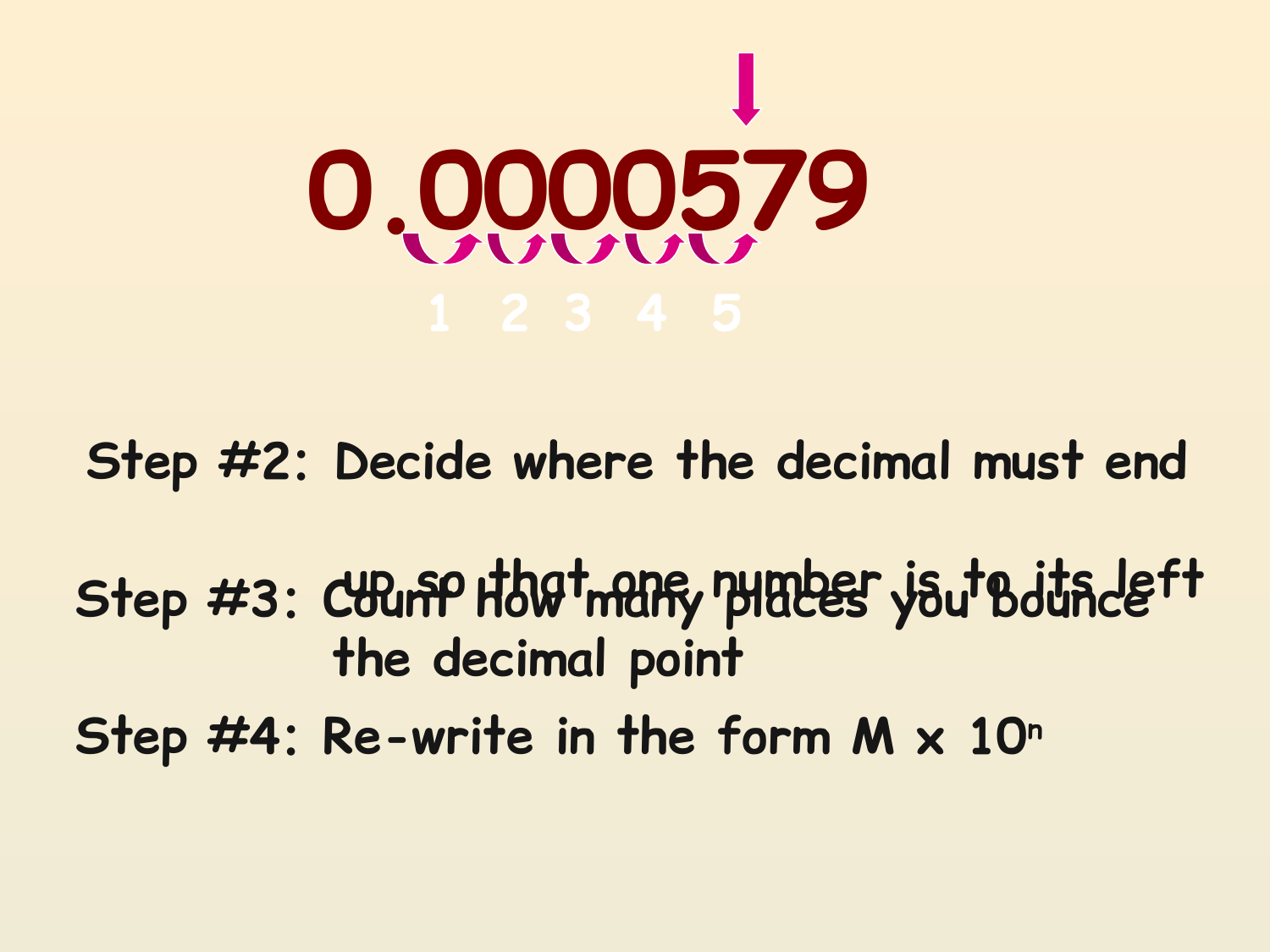

0.0000579

1
2
3
4
5
Step #2: Decide where the decimal must end
            up so that one number is to its left
Step #3: Count how many places you bounce
            the decimal point
Step #4: Re-write in the form M x 10n